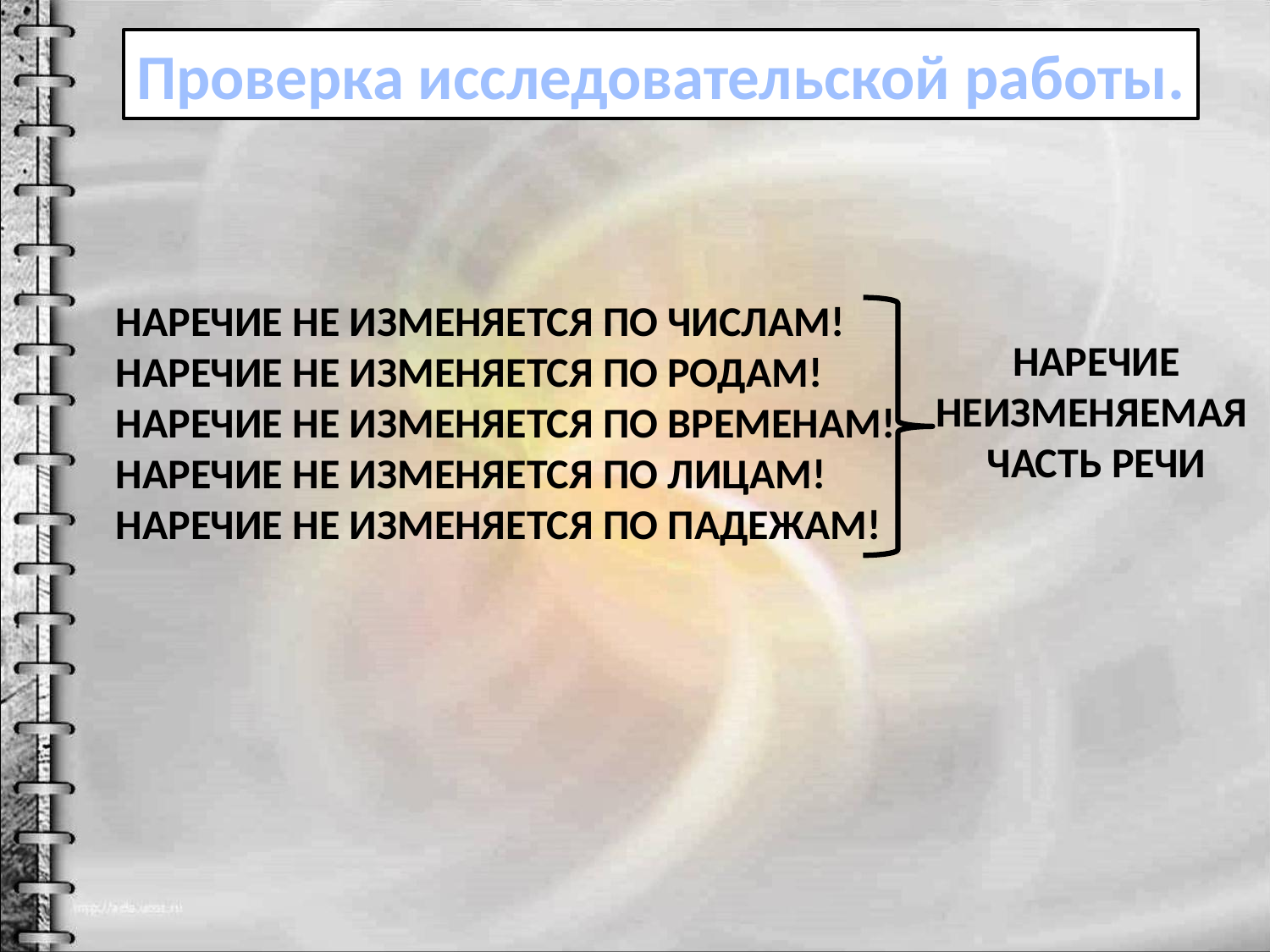

Проверка исследовательской работы.
Наречие не изменяется по числам!
Наречие не изменяется по родам!
Наречие не изменяется по временам!
Наречие не изменяется по лицам!
Наречие не изменяется по падежам!

Наречие неизменяемая
Часть речи